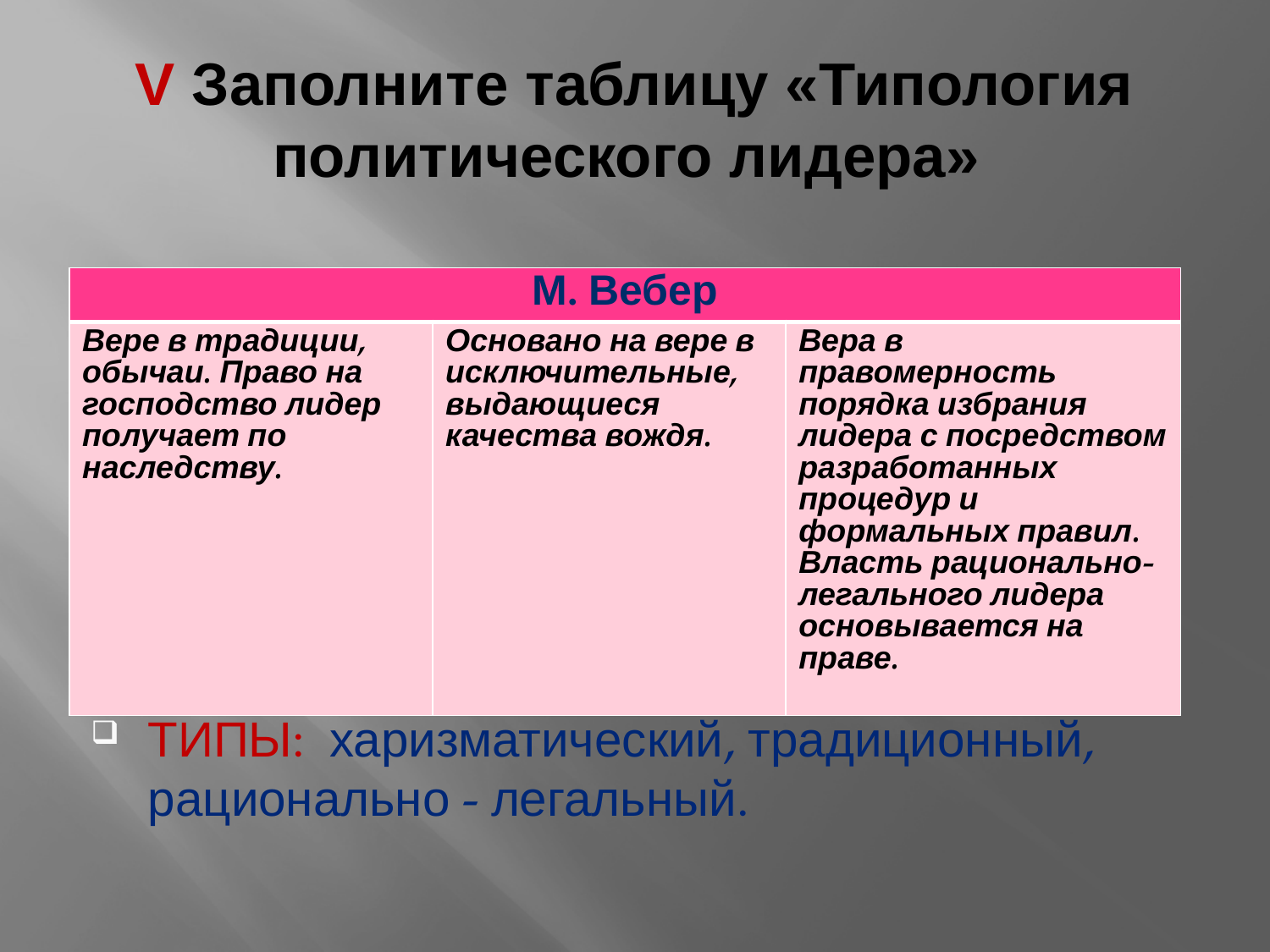

# V Заполните таблицу «Типология политического лидера»

ТИПЫ:  харизматический, традиционный, рационально - легальный.
| М. Вебер |  |  |
| --- | --- | --- |
| Вере в традиции, обычаи. Право на господство лидер получает по наследству. | Основано на вере в исключительные, выдающиеся качества вождя. | Вера в правомерность порядка избрания лидера с посредством разработанных процедур и формальных правил. Власть рационально-легального лидера основывается на праве. |